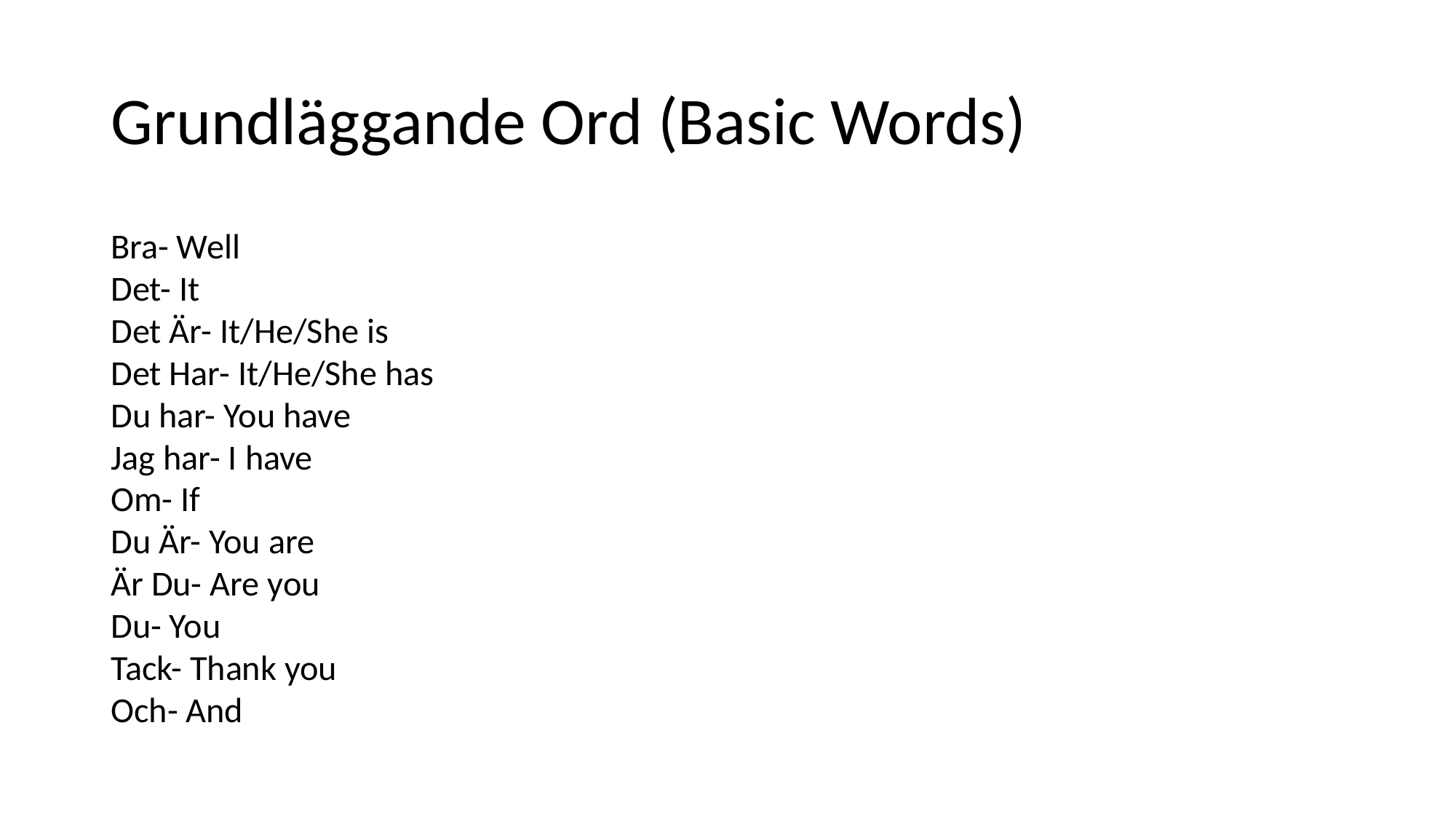

# Grundläggande Ord (Basic Words)
Bra- Well
Det- It
Det Är- It/He/She is
Det Har- It/He/She has
Du har- You have
Jag har- I have
Om- If
Du Är- You are
Är Du- Are you
Du- You
Tack- Thank you
Och- And